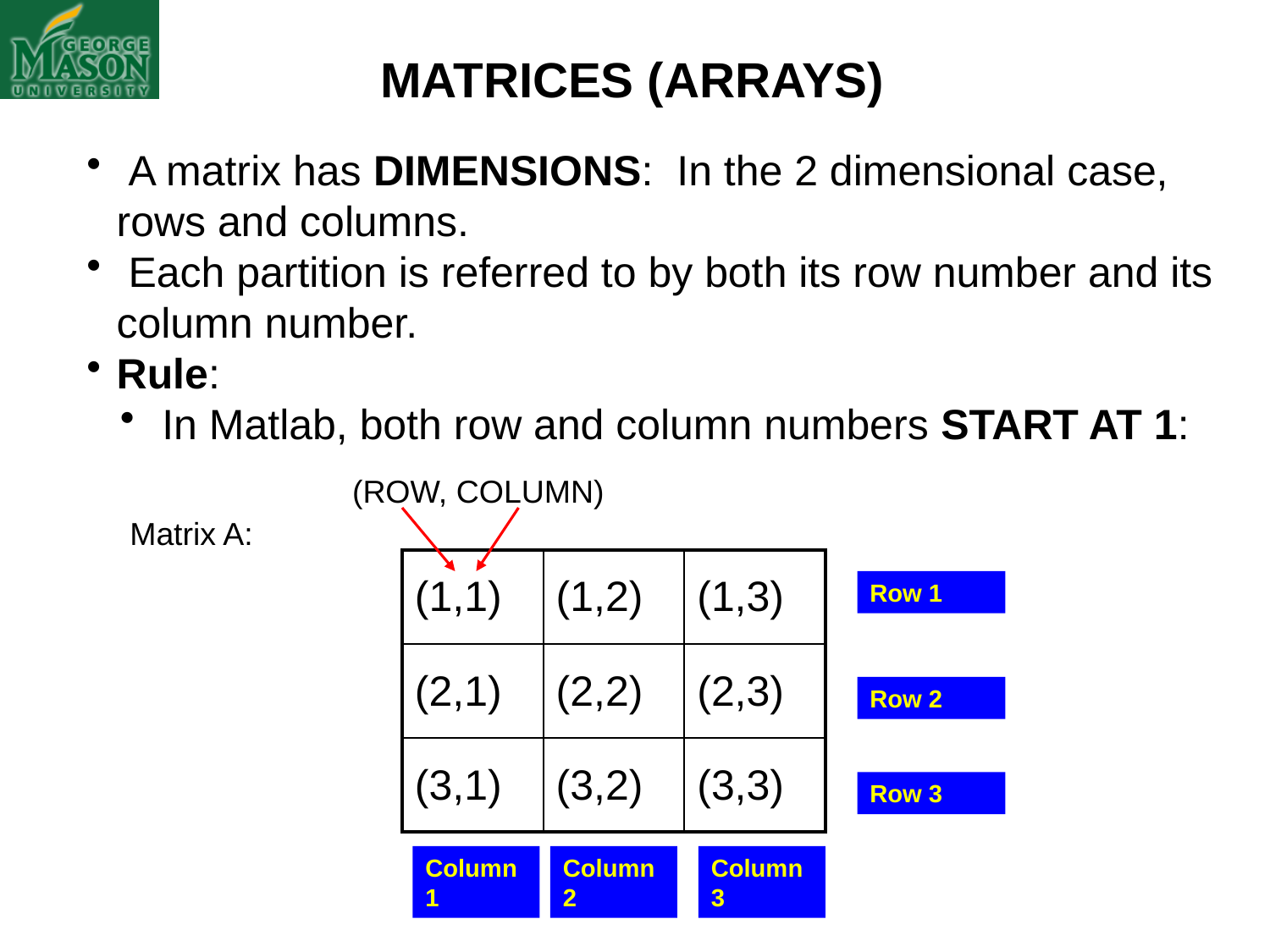

MATRICES (ARRAYS)
 A matrix has DIMENSIONS:  In the 2 dimensional case, rows and columns.
 Each partition is referred to by both its row number and its column number.
Rule:
 In Matlab, both row and column numbers START AT 1:
(ROW, COLUMN)
Matrix A:

| (1,1) | (1,2) | (1,3) |
| --- | --- | --- |
| (2,1) | (2,2) | (2,3) |
| (3,1) | (3,2) | (3,3) |
Row 1
Row 2
Row 3
Column 1
Column 2
Column 3